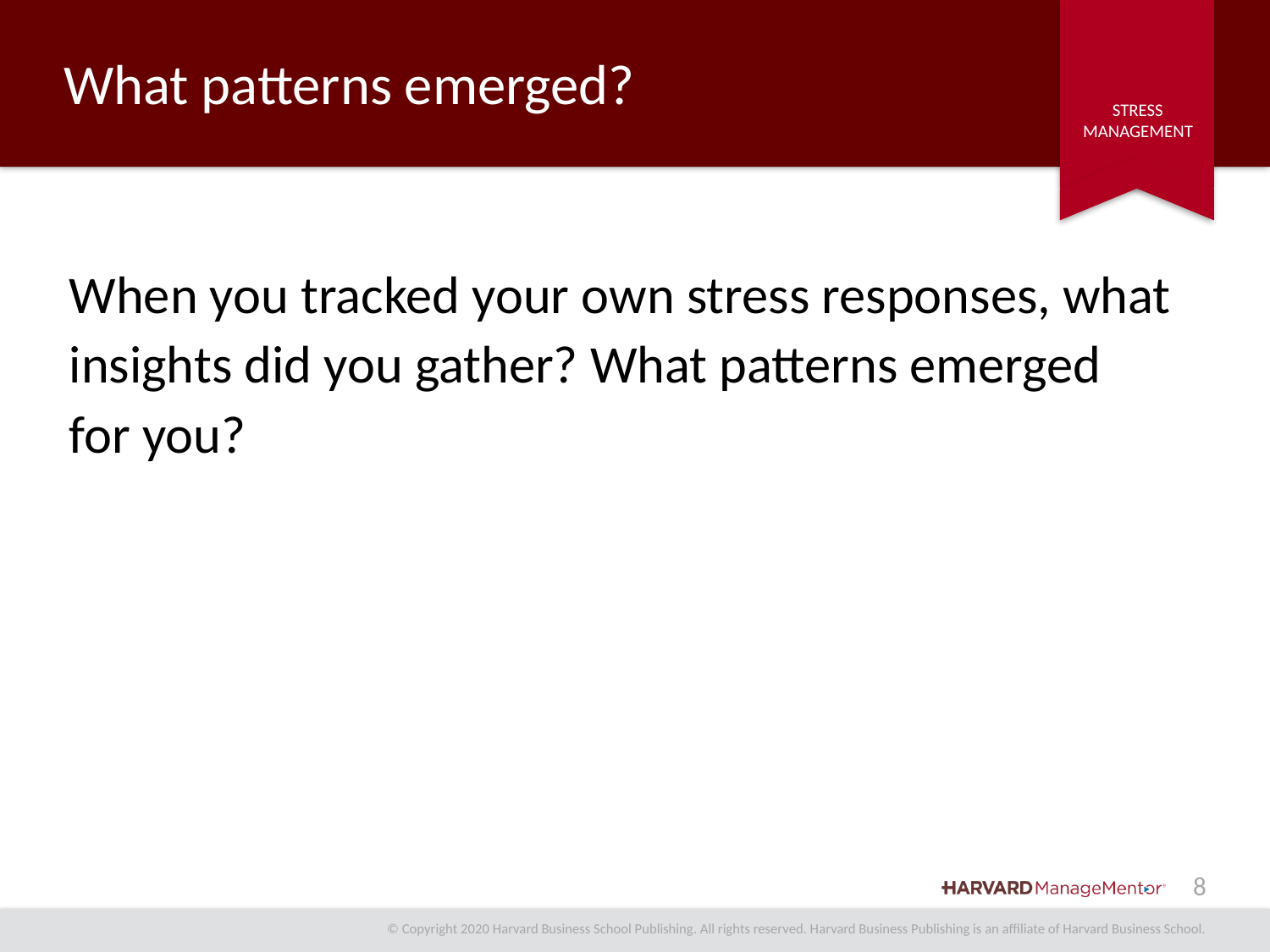

# What patterns emerged?
When you tracked your own stress responses, what insights did you gather? What patterns emerged
for you?